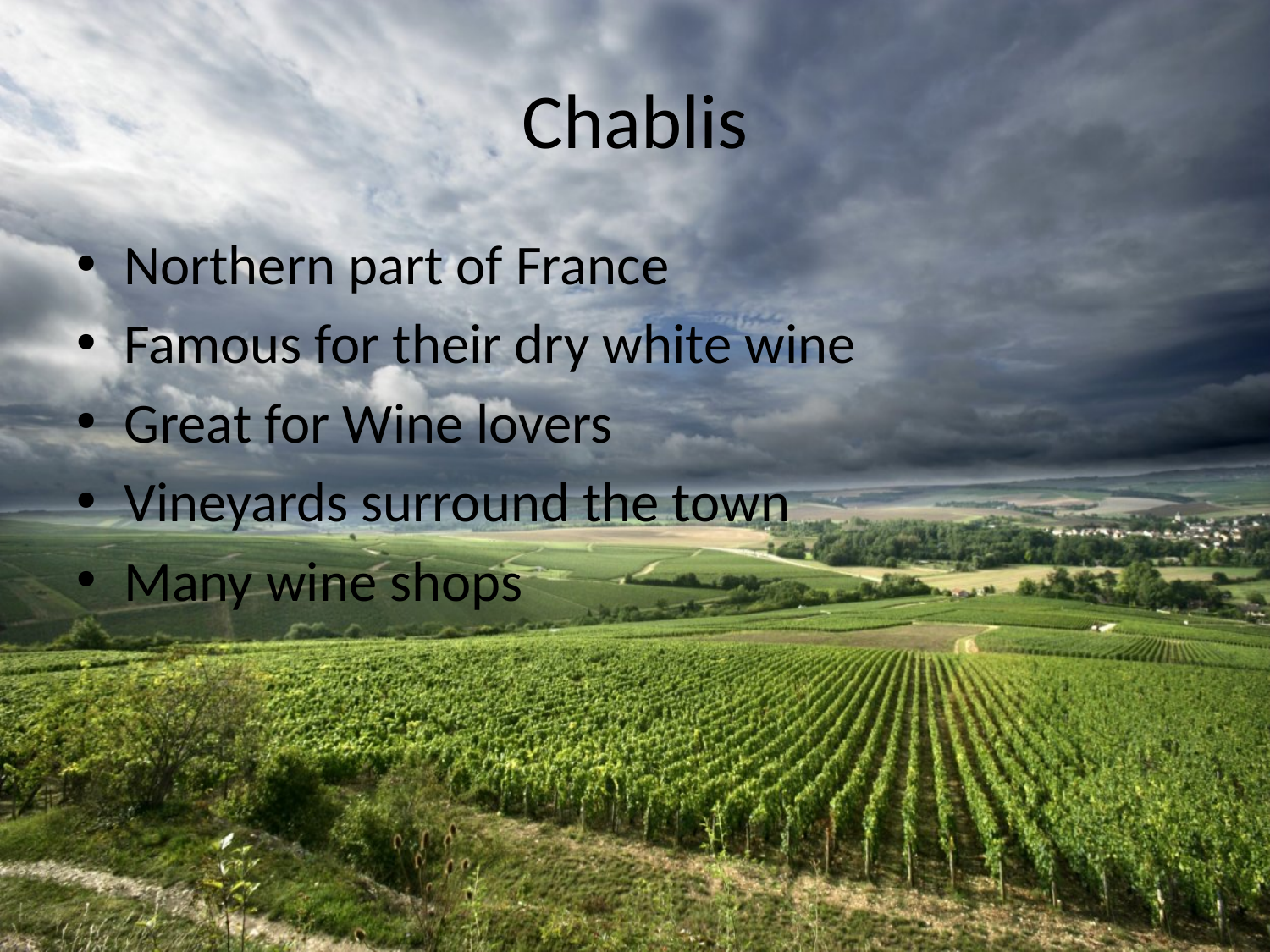

# Chablis
Northern part of France
Famous for their dry white wine
Great for Wine lovers
Vineyards surround the town
Many wine shops